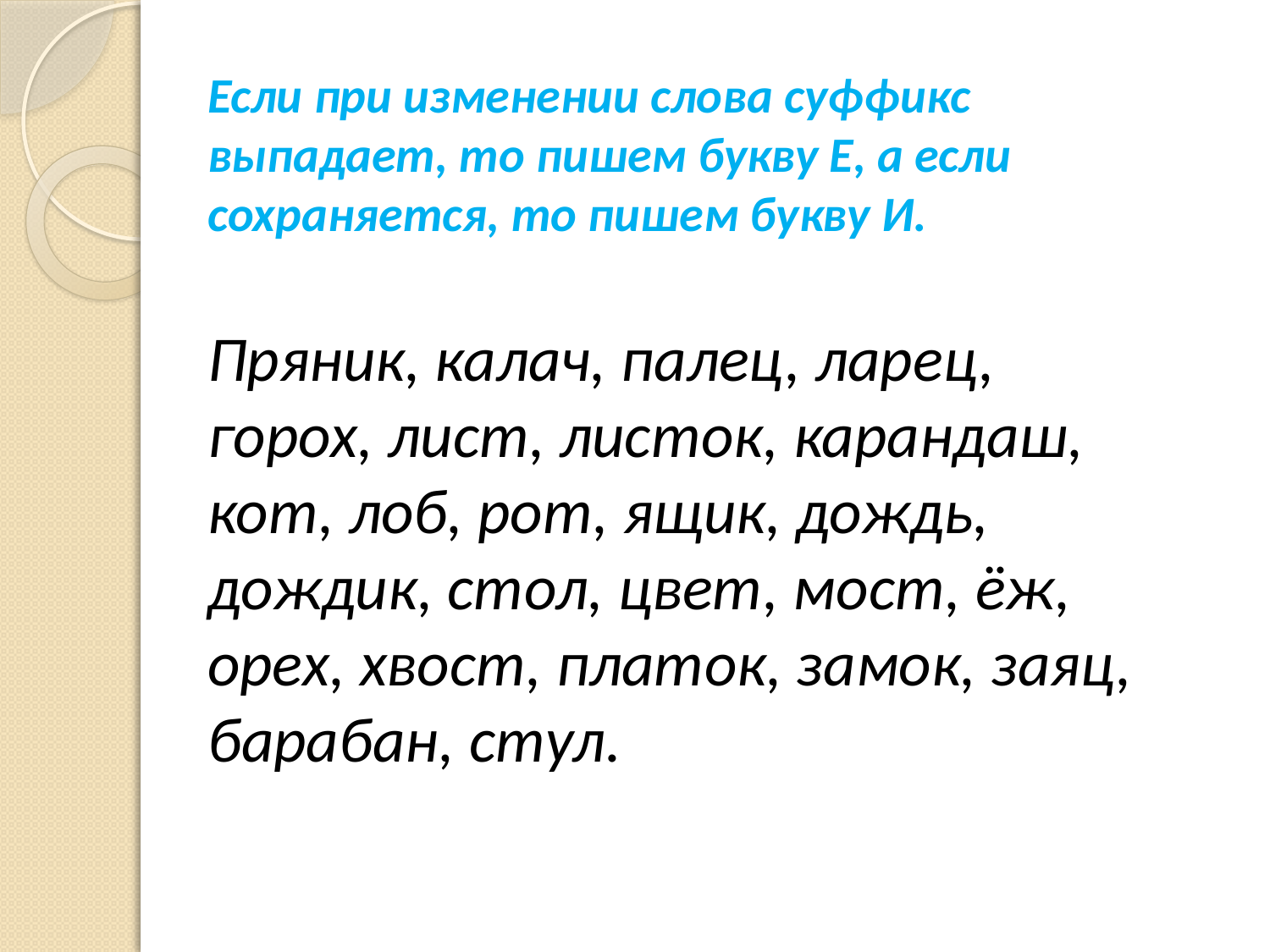

Если при изменении слова суффикс выпадает, то пишем букву Е, а если сохраняется, то пишем букву И.

Пряник, калач, палец, ларец, горох, лист, листок, карандаш, кот, лоб, рот, ящик, дождь, дождик, стол, цвет, мост, ёж, орех, хвост, платок, замок, заяц, барабан, стул.